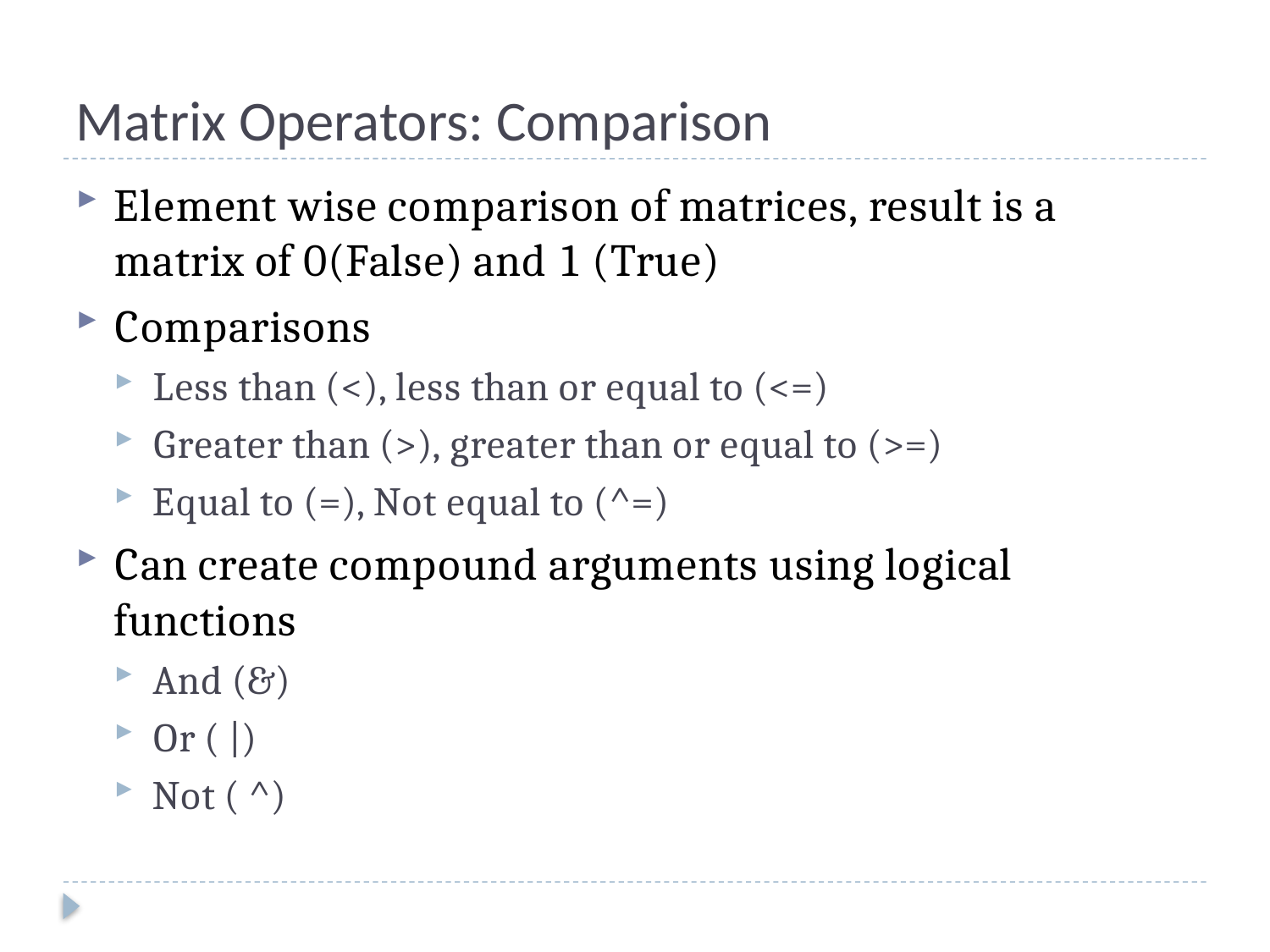

# Matrix Operators: Comparison
Element wise comparison of matrices, result is a matrix of 0(False) and 1 (True)
Comparisons
Less than (<), less than or equal to (<=)
Greater than (>), greater than or equal to (>=)
Equal to (=), Not equal to (^=)
Can create compound arguments using logical functions
And (&)
Or ( |)
Not ( ^)